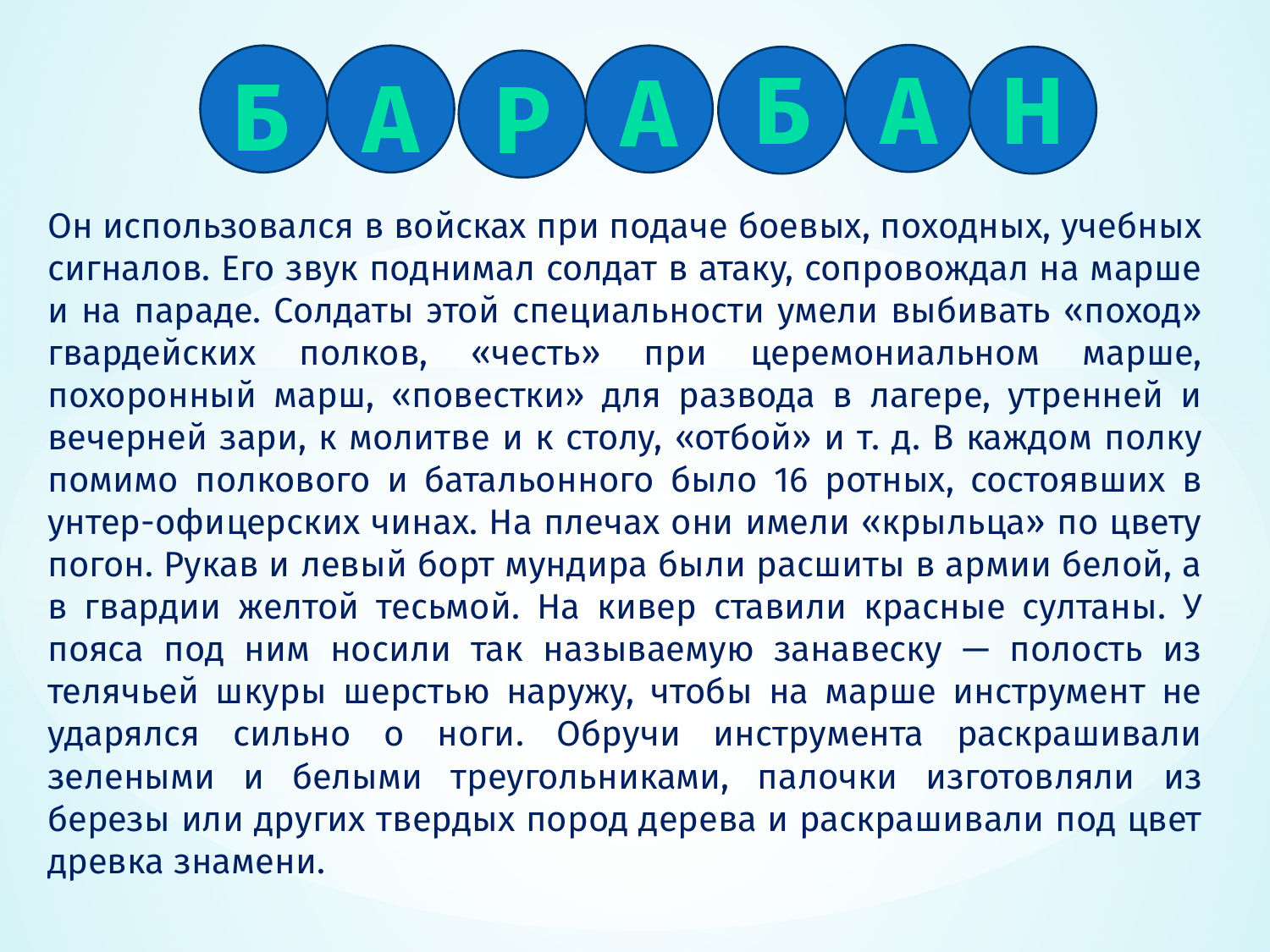

б
а
н
а

Б

а
р
Он использовался в войсках при подаче боевых, походных, учебных сигналов. Его звук поднимал солдат в атаку, сопровождал на марше и на параде. Солдаты этой специальности умели выбивать «поход» гвардейских полков, «честь» при церемониальном марше, похоронный марш, «повестки» для развода в лагере, утренней и вечерней зари, к молитве и к столу, «отбой» и т. д. В каждом полку помимо полкового и батальонного было 16 ротных, состоявших в унтер-офицерских чинах. На плечах они имели «крыльца» по цвету погон. Рукав и левый борт мундира были расшиты в армии белой, а в гвардии желтой тесьмой. На кивер ставили красные султаны. У пояса под ним носили так называемую занавеску — полость из телячьей шкуры шерстью наружу, чтобы на марше инструмент не ударялся сильно о ноги. Обручи инструмента раскрашивали зелеными и белыми треугольниками, палочки изготовляли из березы или других твердых пород дерева и раскрашивали под цвет древка знамени.